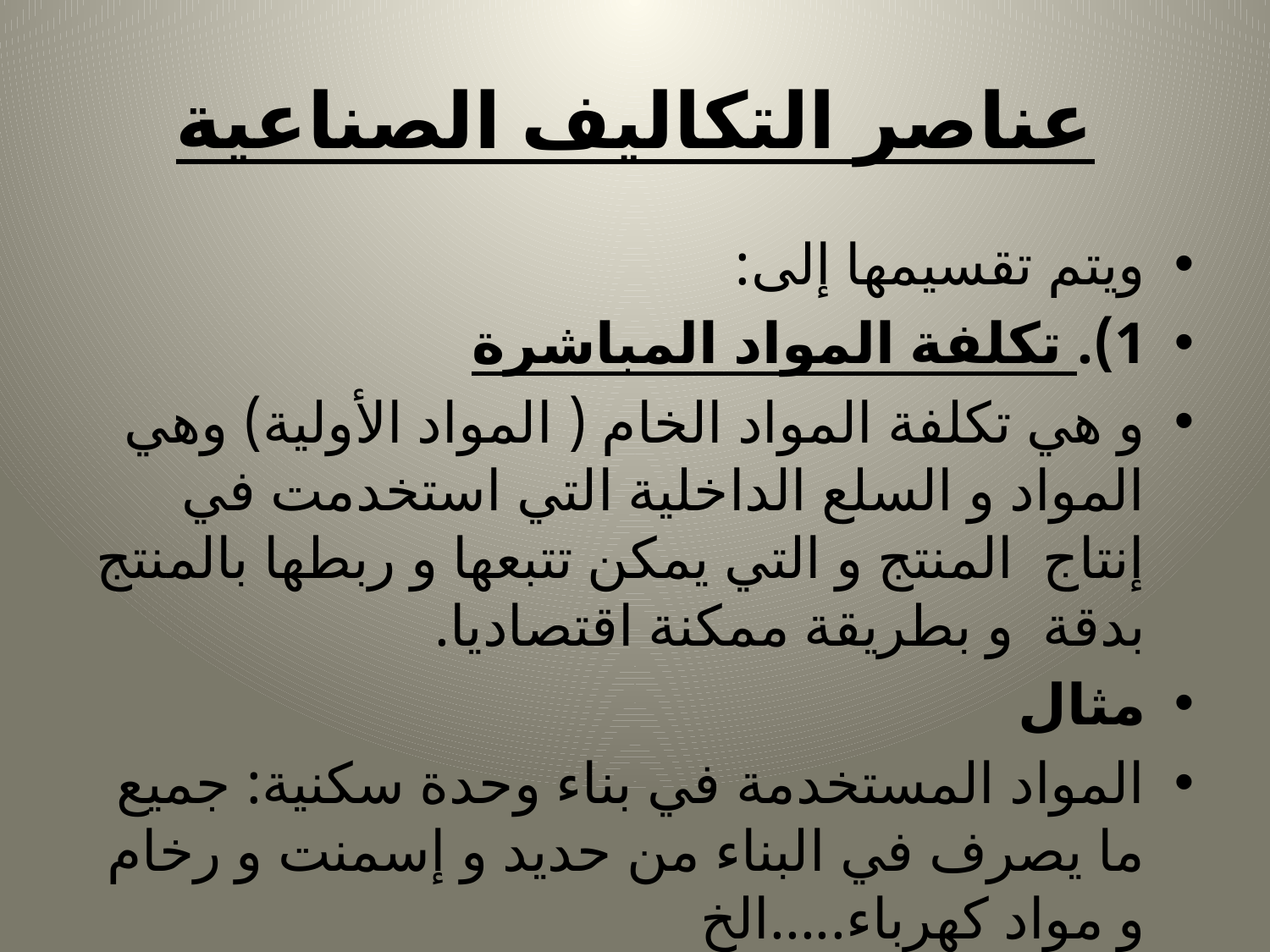

# عناصر التكاليف الصناعية
ويتم تقسيمها إلى:
1). تكلفة المواد المباشرة
و هي تكلفة المواد الخام ( المواد الأولية) وهي المواد و السلع الداخلية التي استخدمت في إنتاج  المنتج و التي يمكن تتبعها و ربطها بالمنتج بدقة  و بطريقة ممكنة اقتصاديا.
مثال
المواد المستخدمة في بناء وحدة سكنية: جميع  ما يصرف في البناء من حديد و إسمنت و رخام و مواد كهرباء.....الخ